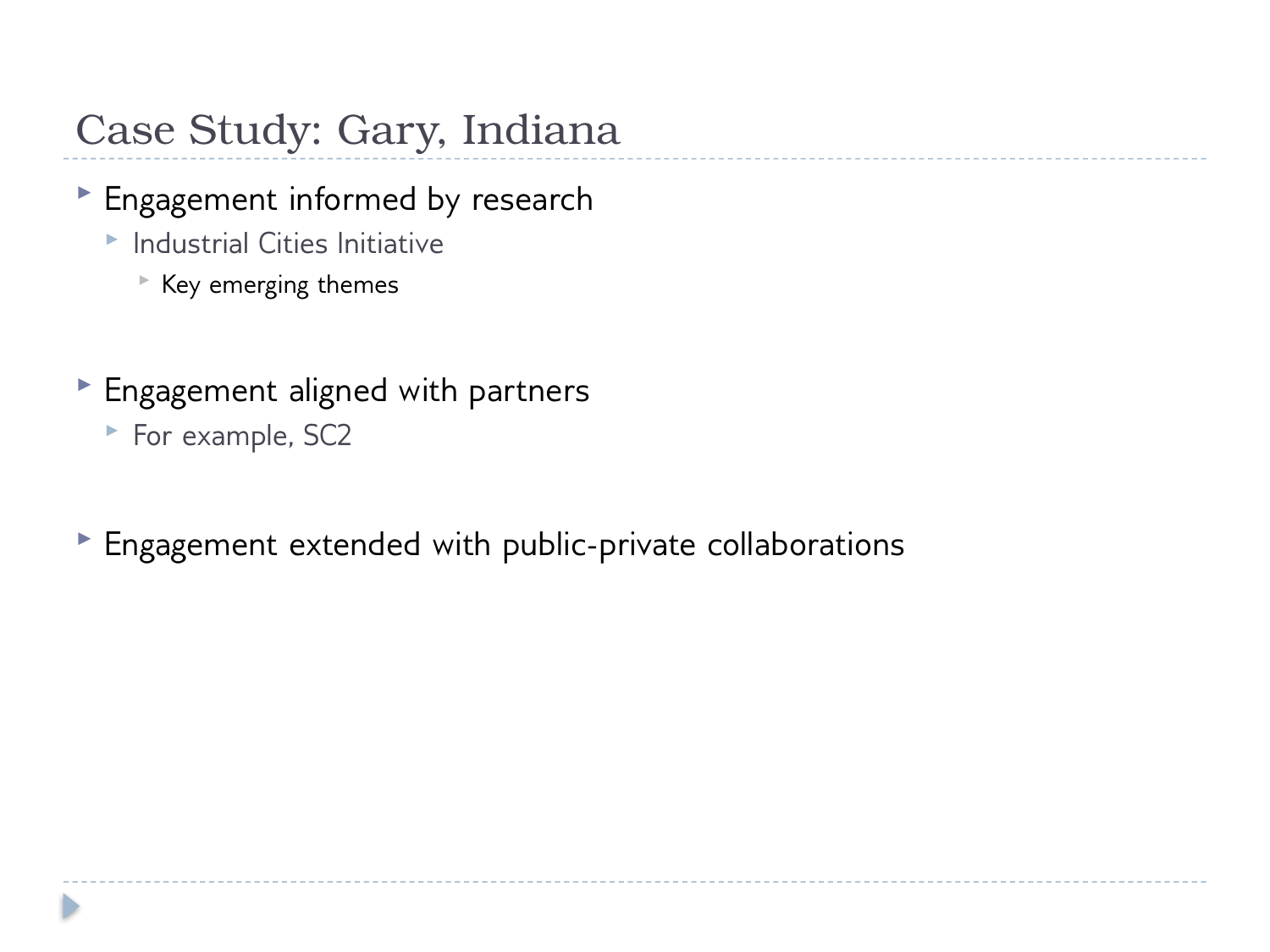

# Case Study: Gary, Indiana
Engagement informed by research
Industrial Cities Initiative
Key emerging themes

Engagement aligned with partners
For example, SC2

Engagement extended with public-private collaborations